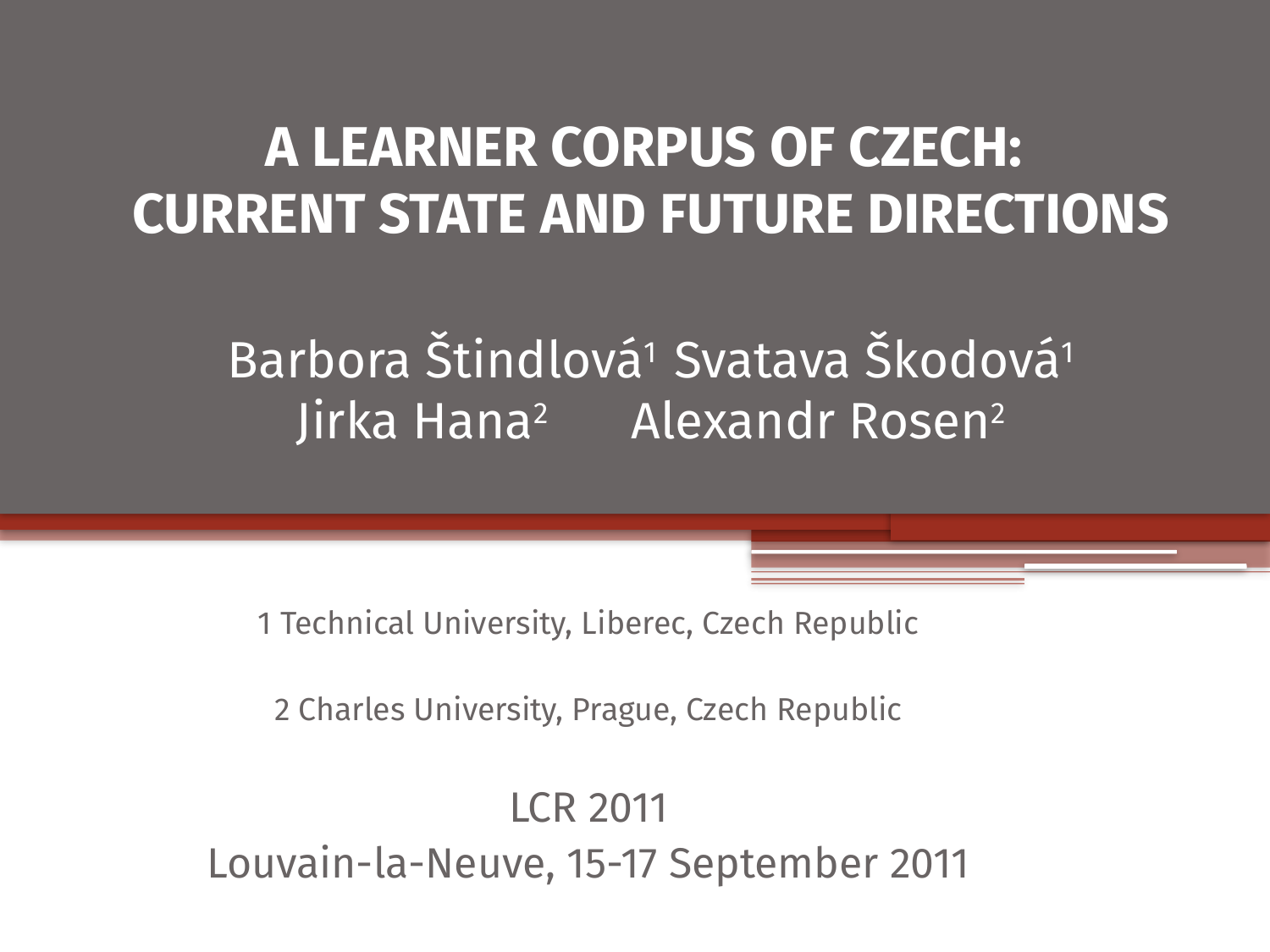

# A LEARNER CORPUS OF CZECH: CURRENT STATE AND FUTURE DIRECTIONS Barbora Štindlová1	Svatava Škodová1 Jirka Hana2		Alexandr Rosen2
1 Technical University, Liberec, Czech Republic

2 Charles University, Prague, Czech Republic

LCR 2011
Louvain-la-Neuve, 15-17 September 2011